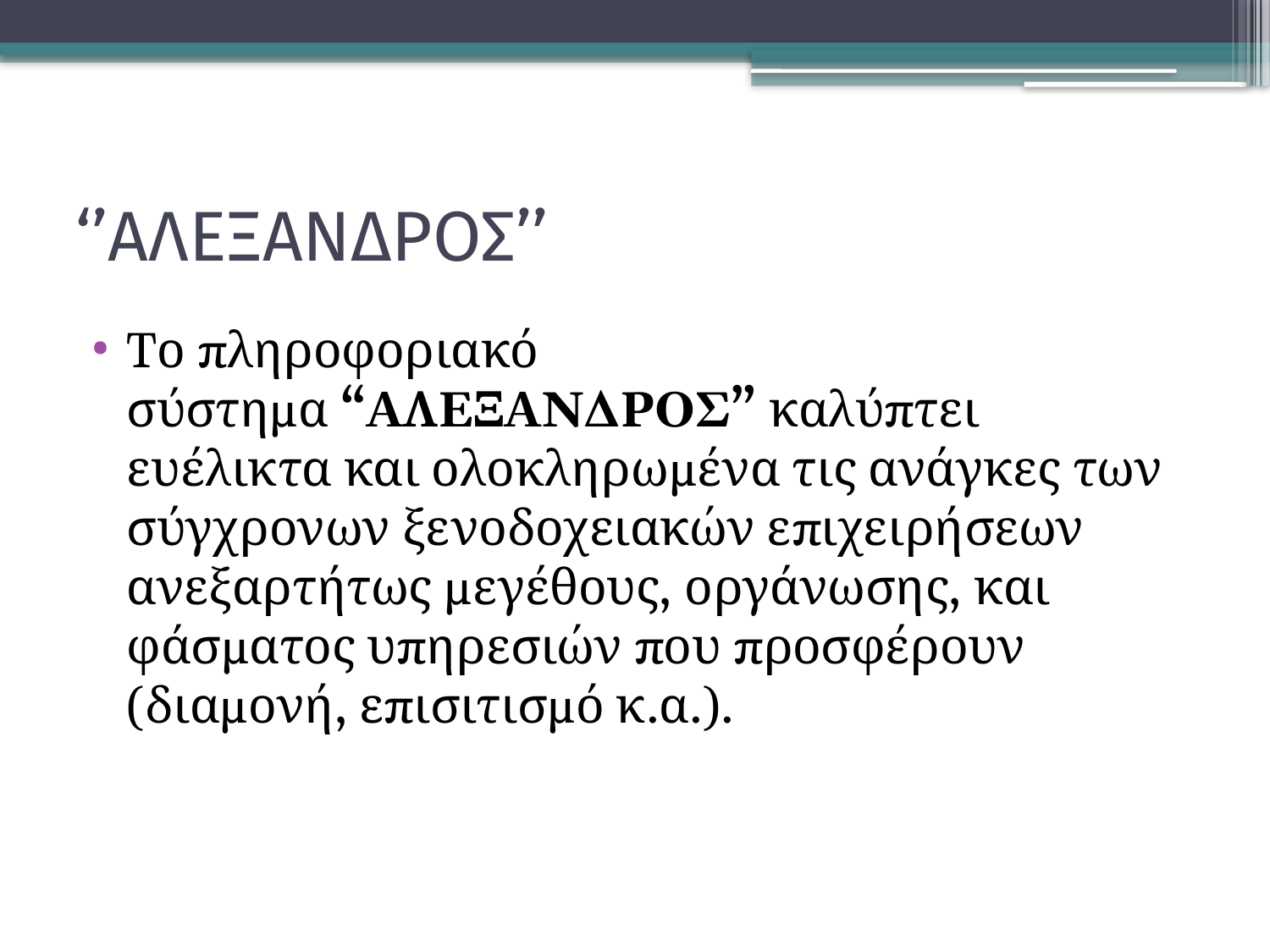

# ‘’ΑΛΕΞΑΝΔΡΟΣ’’
Το πληροφοριακό σύστημα “ΑΛΕΞΑΝΔΡΟΣ” καλύπτει ευέλικτα και ολοκληρωμένα τις ανάγκες των σύγχρονων ξενοδοχειακών επιχειρήσεων ανεξαρτήτως μεγέθους, οργάνωσης, και φάσματος υπηρεσιών που προσφέρουν (διαμονή, επισιτισμό κ.α.).